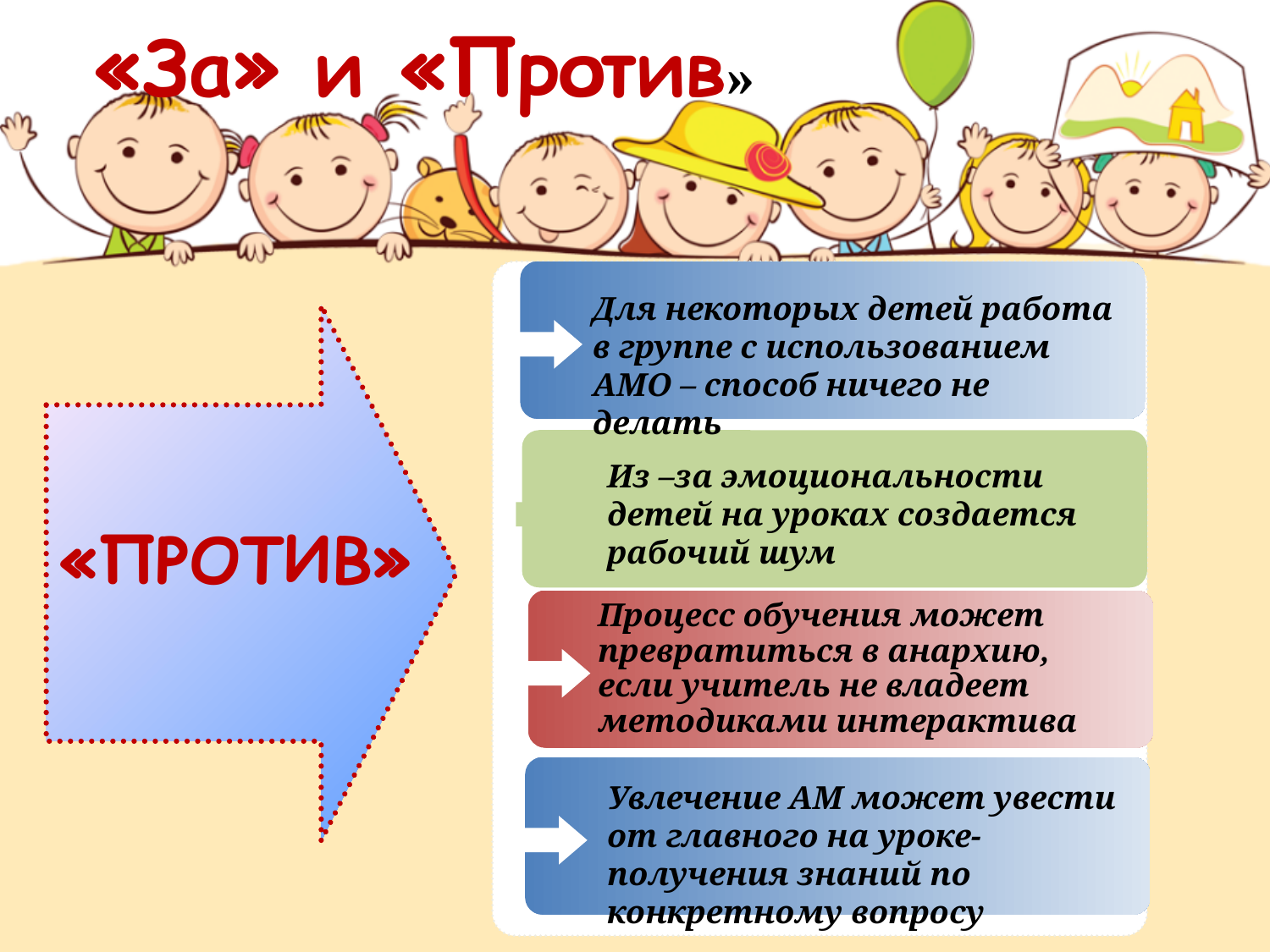

# «За» и «Против»

Для некоторых детей работа в группе с использованием АМО – способ ничего не делать

Из –за эмоциональности детей на уроках создается рабочий шум
 «ПРОТИВ»

Процесс обучения может превратиться в анархию, если учитель не владеет методиками интерактива

Увлечение АМ может увести от главного на уроке- получения знаний по конкретному вопросу